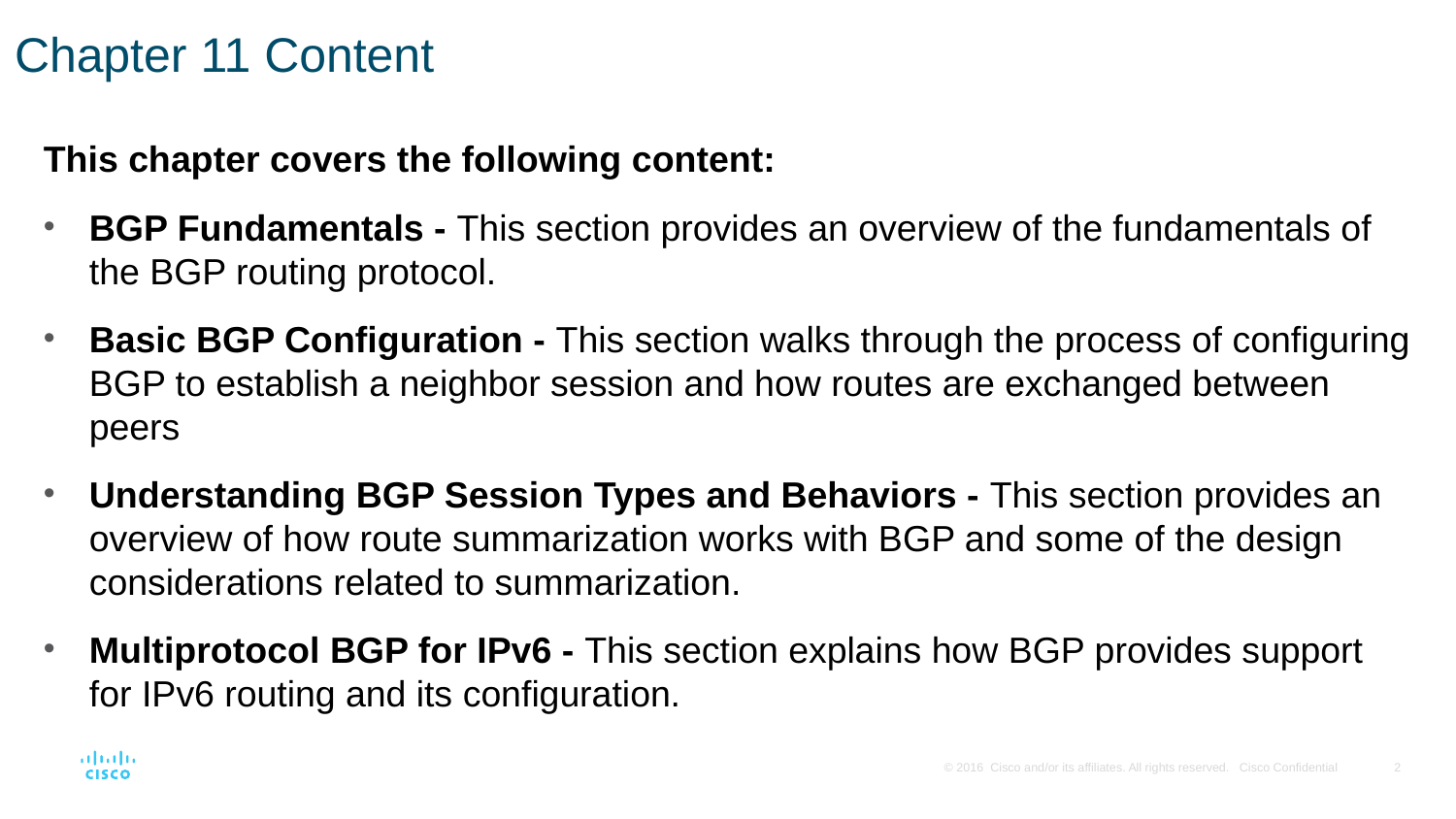

# Chapter 11 Content
This chapter covers the following content:
BGP Fundamentals - This section provides an overview of the fundamentals of the BGP routing protocol.
Basic BGP Configuration - This section walks through the process of configuring BGP to establish a neighbor session and how routes are exchanged between peers
Understanding BGP Session Types and Behaviors - This section provides an overview of how route summarization works with BGP and some of the design considerations related to summarization.
Multiprotocol BGP for IPv6 - This section explains how BGP provides support for IPv6 routing and its configuration.